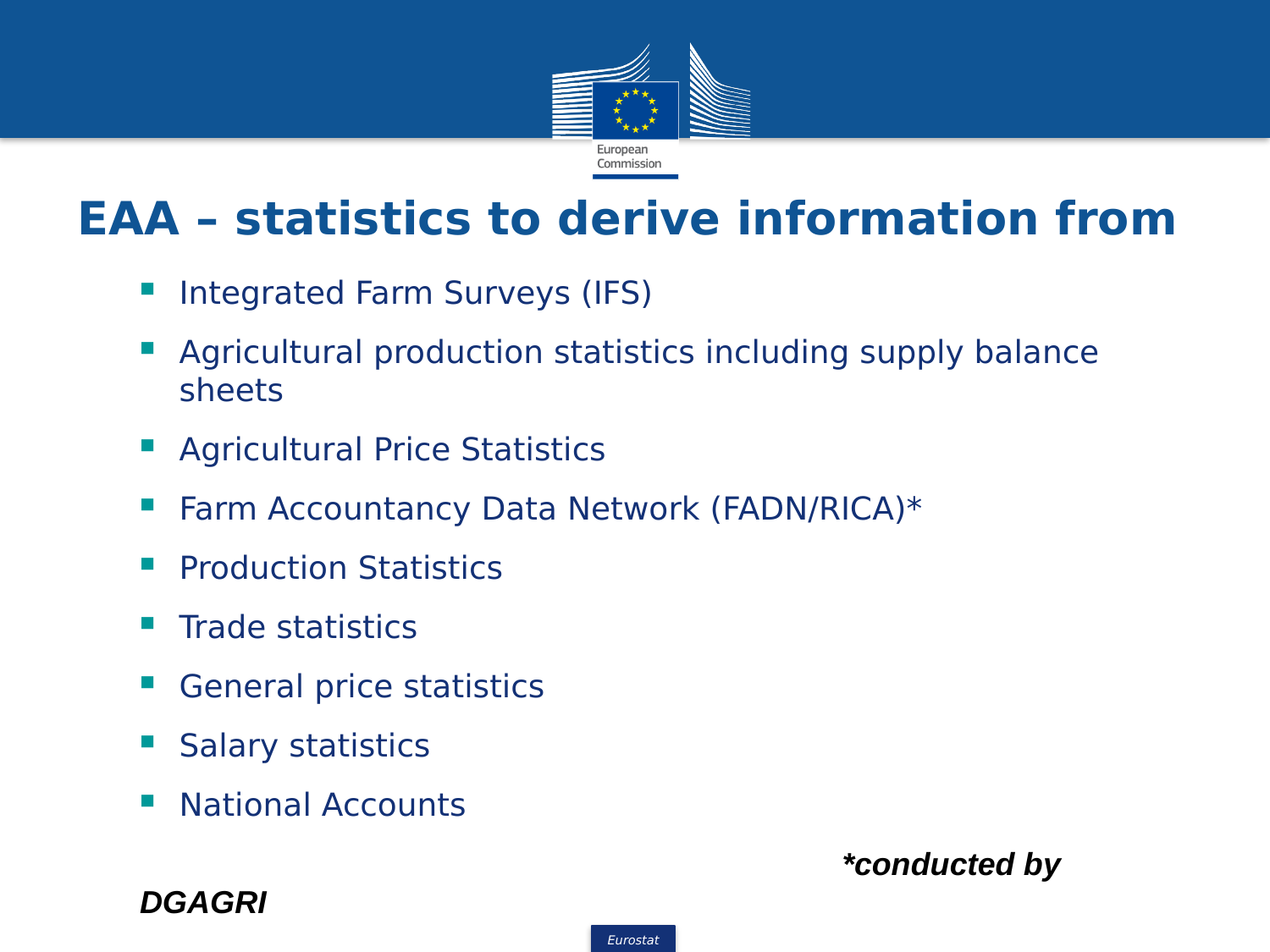

# EAA – statistics to derive information from
Integrated Farm Surveys (IFS)
Agricultural production statistics including supply balance sheets
Agricultural Price Statistics
Farm Accountancy Data Network (FADN/RICA)*
Production Statistics
Trade statistics
General price statistics
Salary statistics
National Accounts
                                                                               *conducted by DGAGRI